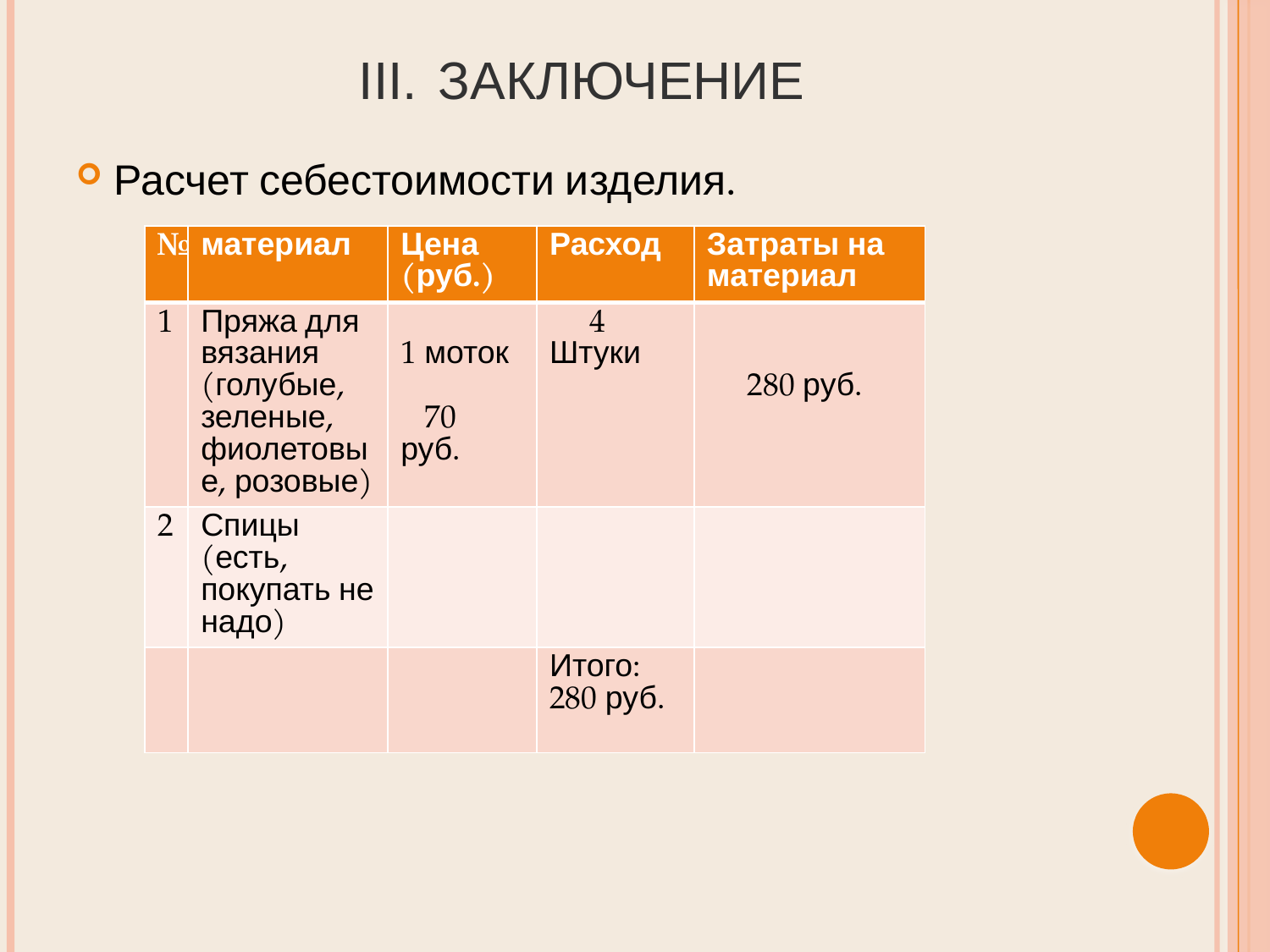

# Заключение
Расчет себестоимости изделия.

| № | материал | Цена (руб.) | Расход | Затраты на материал |
| --- | --- | --- | --- | --- |
| 1 | Пряжа для вязания (голубые, зеленые, фиолетовые, розовые) | 1 моток 70 руб. | 4 Штуки | 280 руб. |
| 2 | Спицы (есть, покупать не надо) |  |  |  |
|  |  |  | Итого: 280 руб. |  |